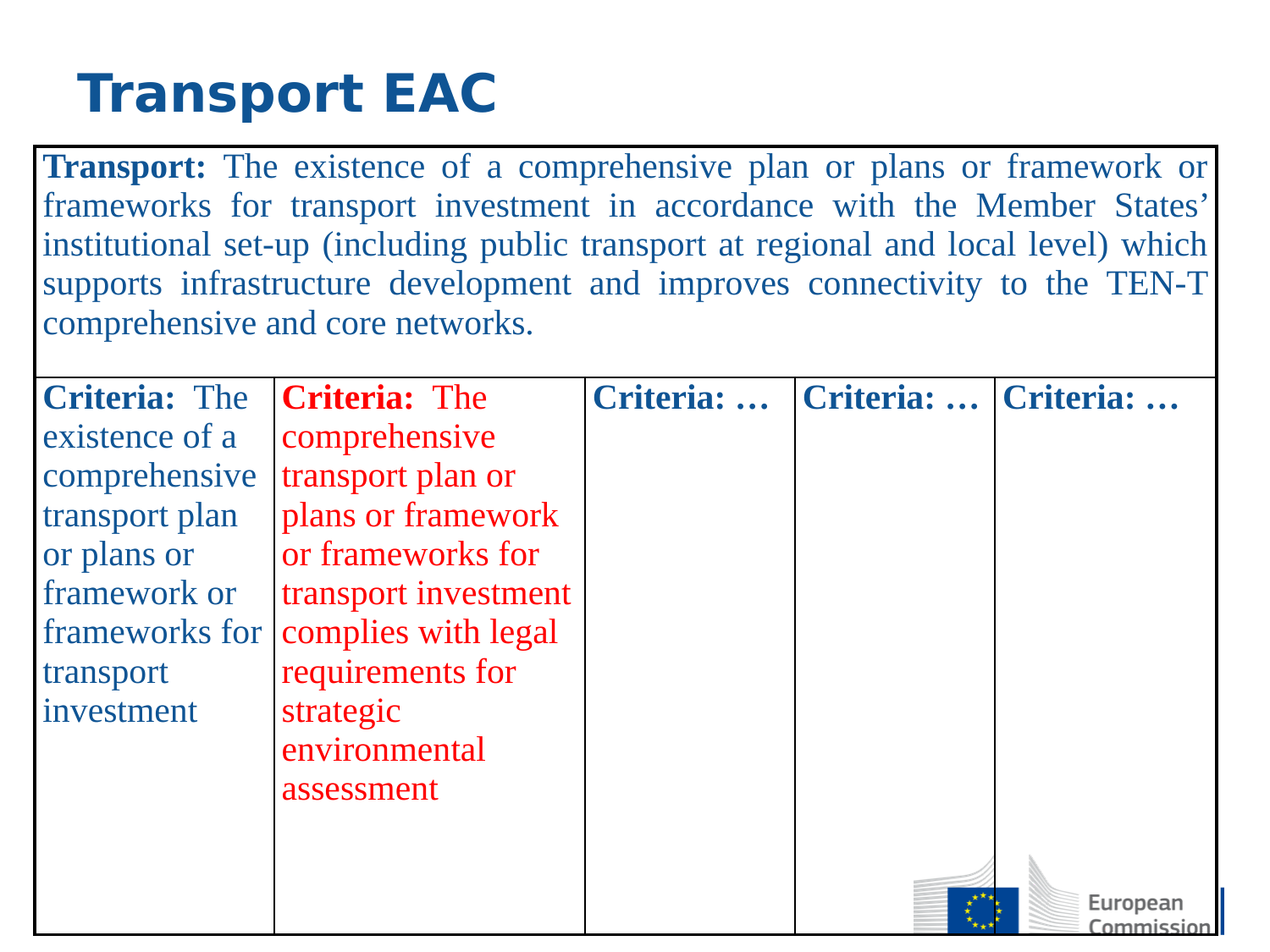

# Transport EAC
| Transport: The existence of a comprehensive plan or plans or framework or frameworks for transport investment in accordance with the Member States’ institutional set-up (including public transport at regional and local level) which supports infrastructure development and improves connectivity to the TEN-T comprehensive and core networks. |  |  |  |  |
| --- | --- | --- | --- | --- |
| Criteria: The existence of a comprehensive transport plan or plans or framework or frameworks for transport investment | Criteria: The comprehensive transport plan or plans or framework or frameworks for transport investment complies with legal requirements for strategic environmental assessment | Criteria: … | Criteria: … | Criteria: … |